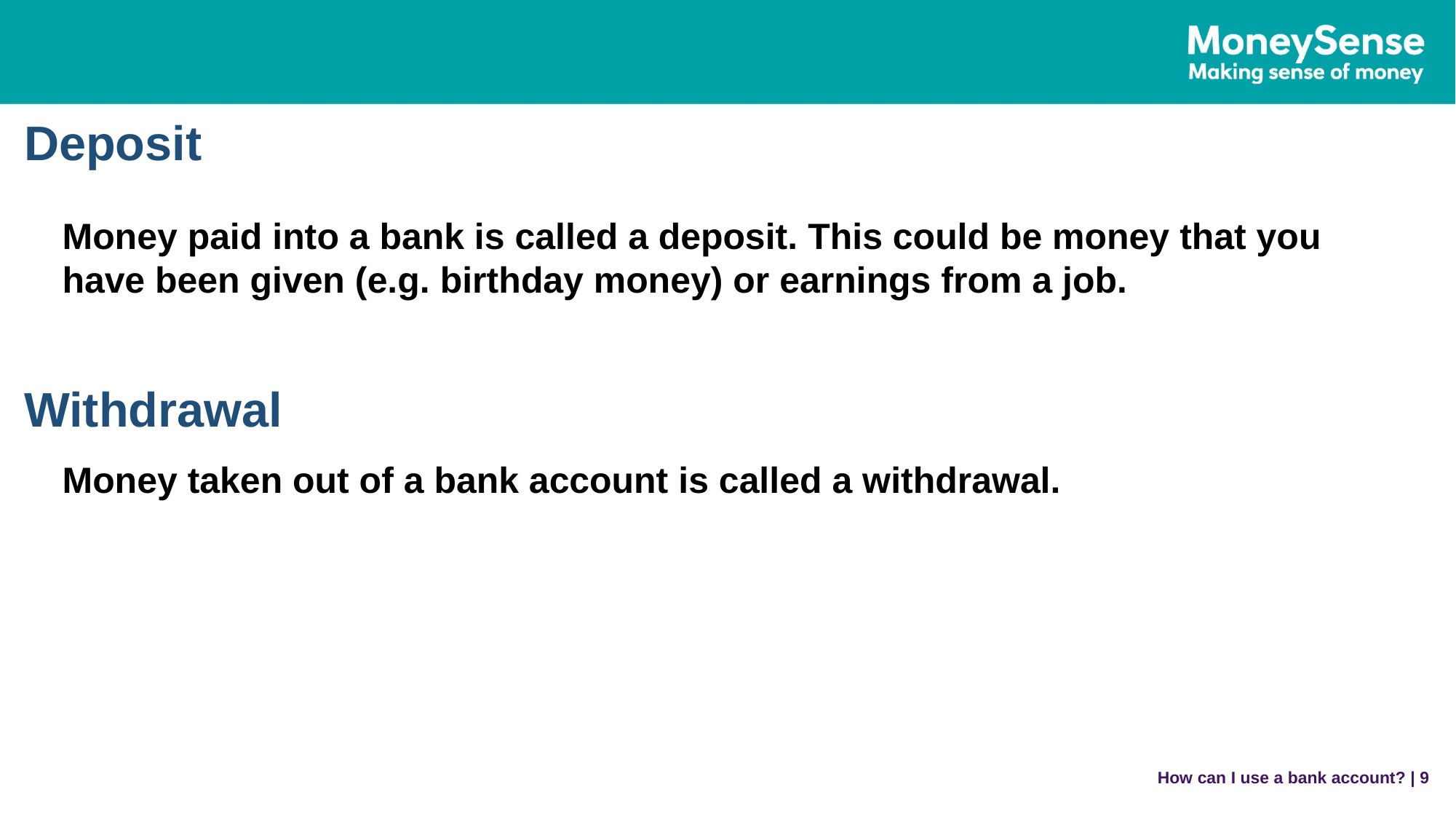

Deposit
Money paid into a bank is called a deposit. This could be money that you have been given (e.g. birthday money) or earnings from a job.
Withdrawal
Money taken out of a bank account is called a withdrawal.